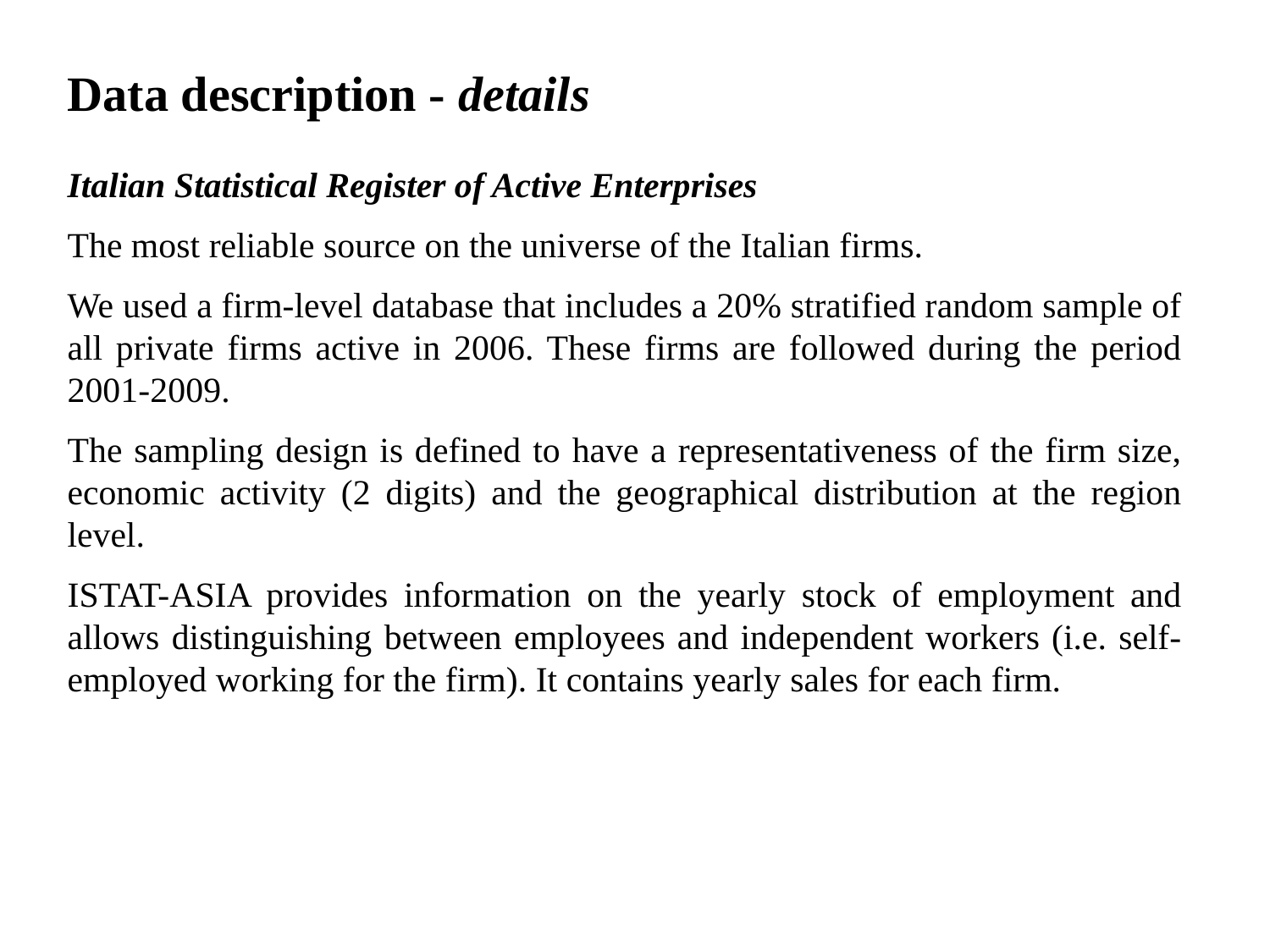

Data description - details
Italian Statistical Register of Active Enterprises
The most reliable source on the universe of the Italian firms.
We used a firm-level database that includes a 20% stratified random sample of all private firms active in 2006. These firms are followed during the period 2001-2009.
The sampling design is defined to have a representativeness of the firm size, economic activity (2 digits) and the geographical distribution at the region level.
ISTAT-ASIA provides information on the yearly stock of employment and allows distinguishing between employees and independent workers (i.e. self-employed working for the firm). It contains yearly sales for each firm.